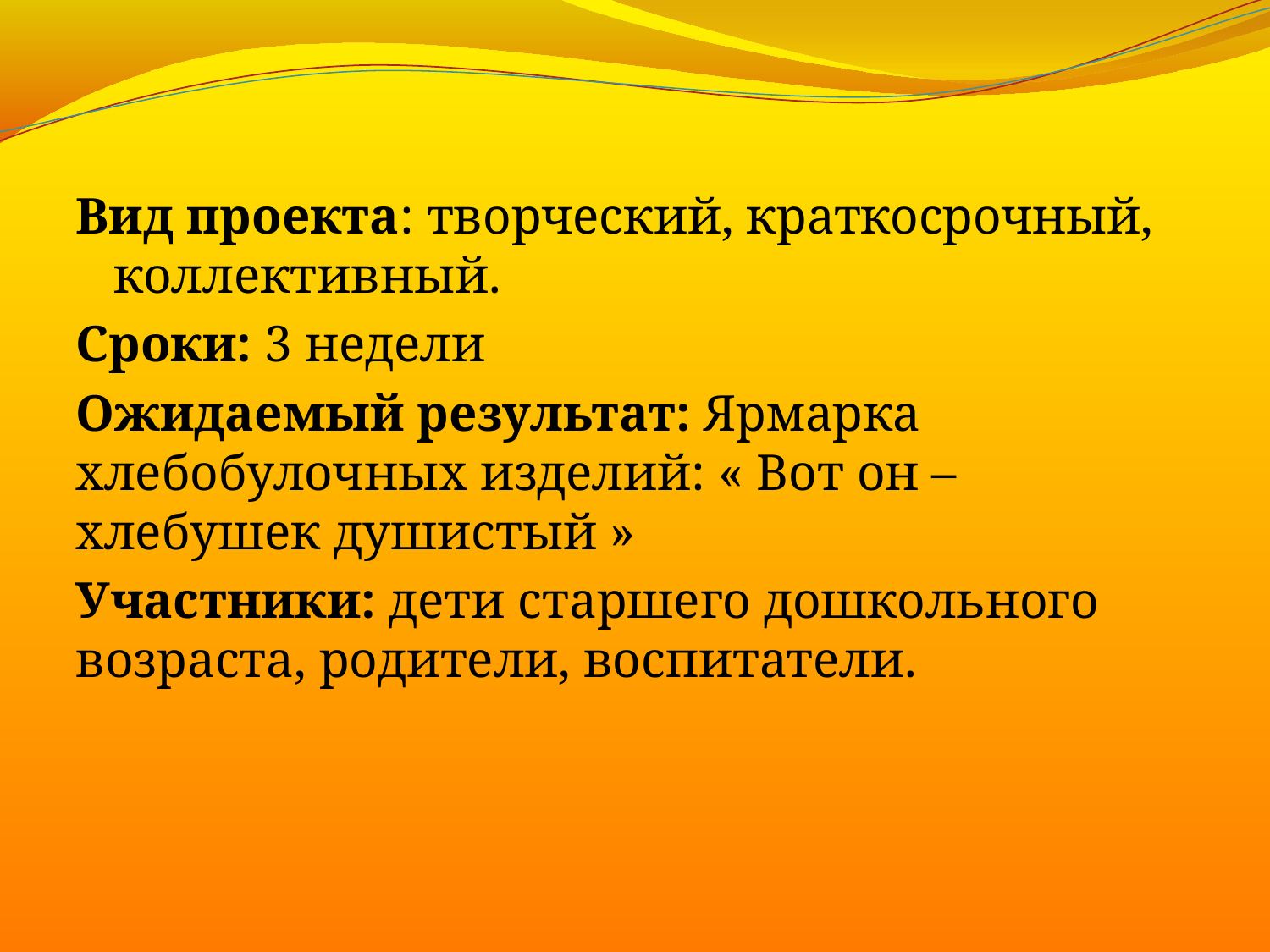

#
Вид проекта: творческий, краткосрочный, коллективный.
Сроки: 3 недели
Ожидаемый результат: Ярмарка хлебобулочных изделий: « Вот он – хлебушек душистый »
Участники: дети старшего дошкольного возраста, родители, воспитатели.